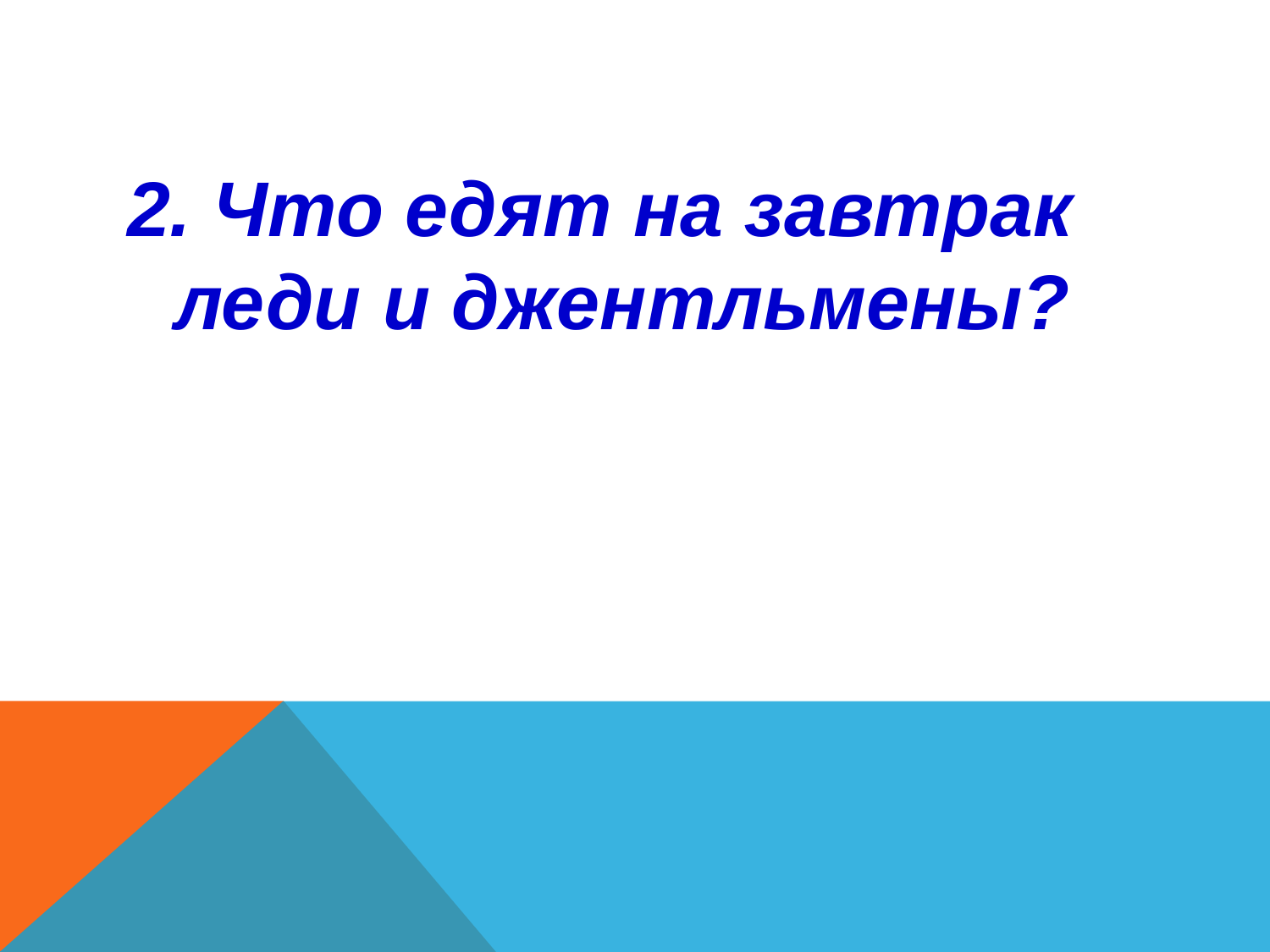

2. Что едят на завтрак леди и джентльмены?